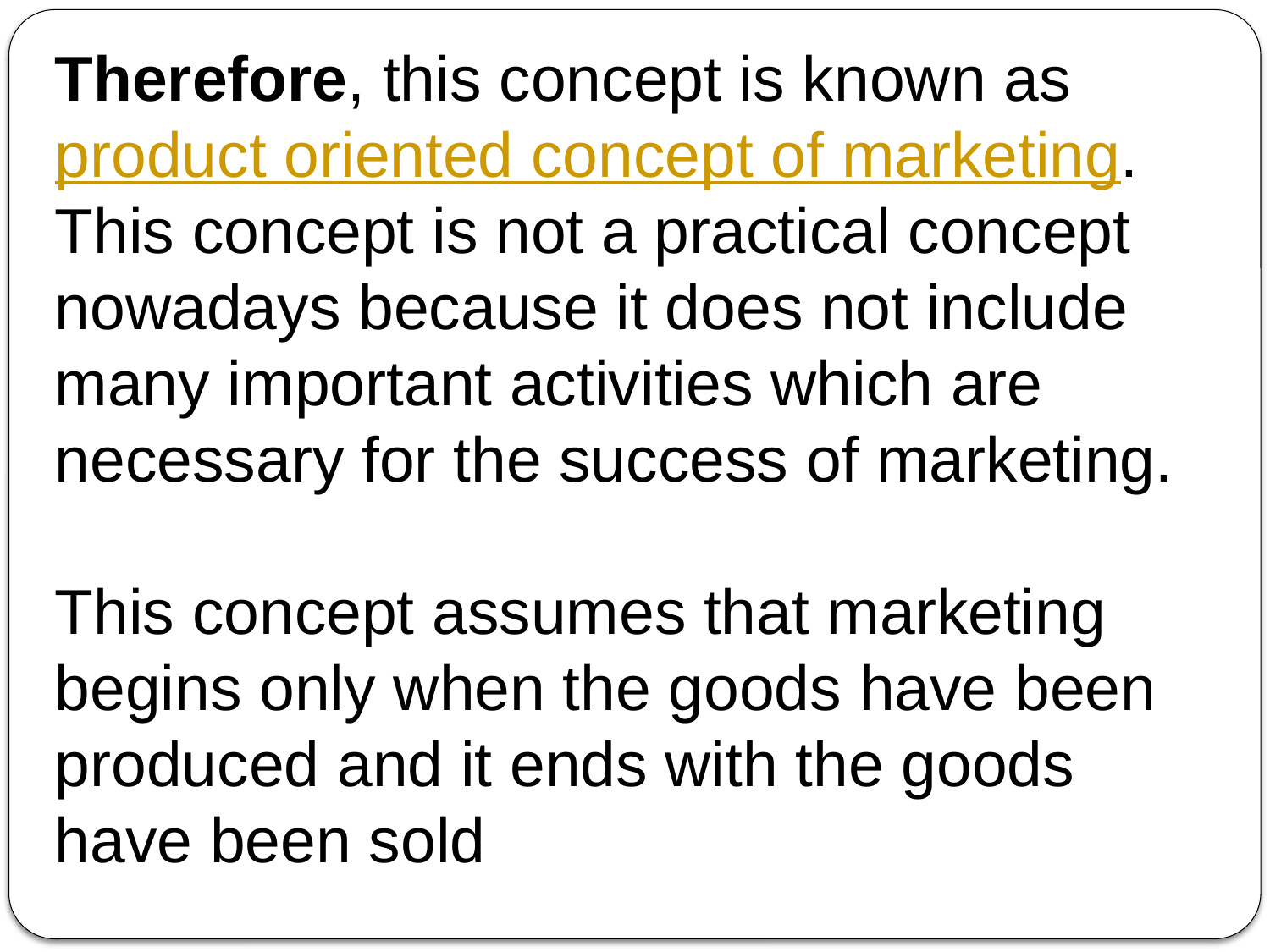

Therefore, this concept is known as product oriented concept of marketing. This concept is not a practical concept nowadays because it does not include many important activities which are necessary for the success of marketing.

This concept assumes that marketing begins only when the goods have been produced and it ends with the goods have been sold